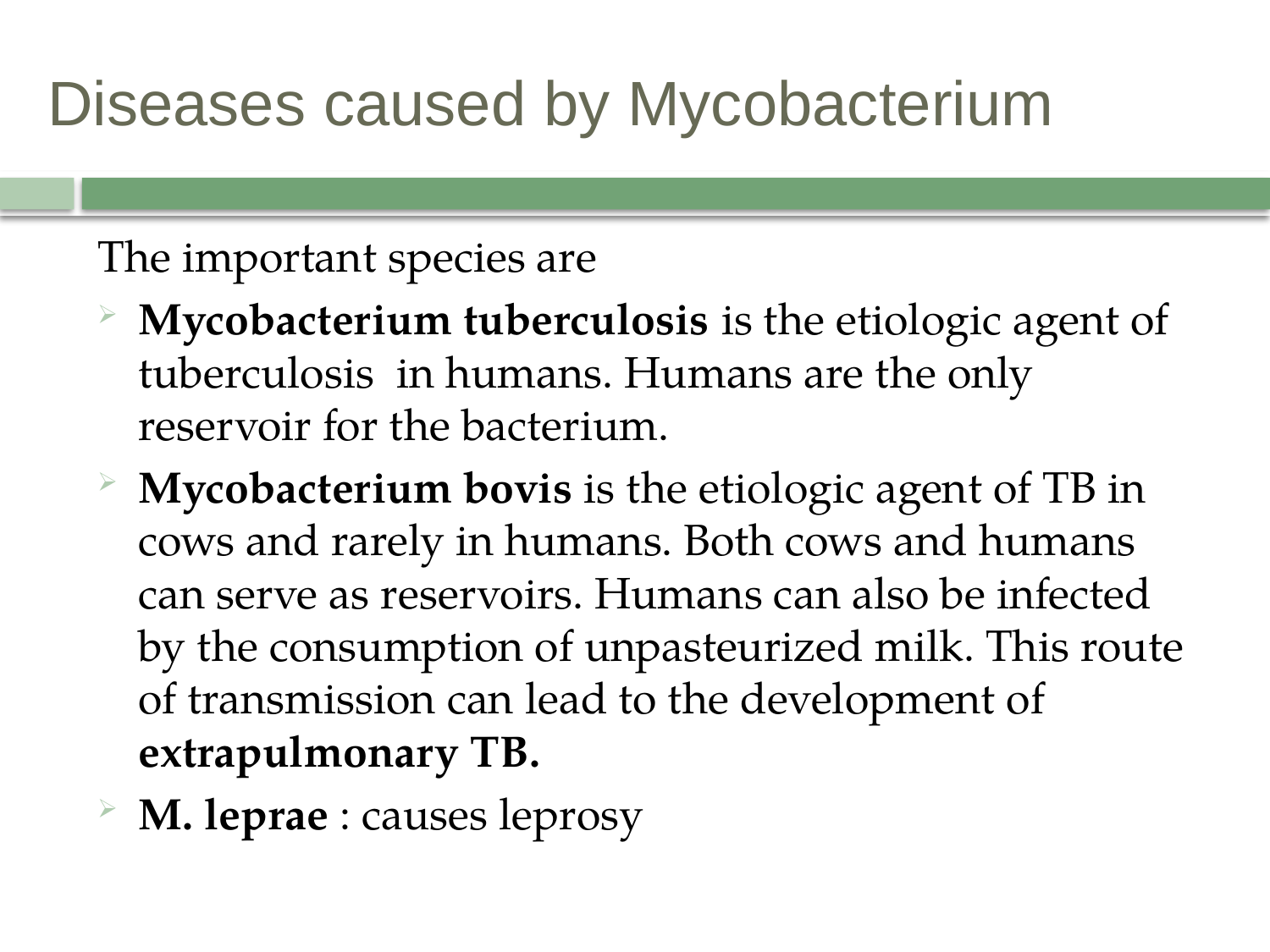

# Diseases caused by Mycobacterium
The important species are
Mycobacterium tuberculosis is the etiologic agent of tuberculosis  in humans. Humans are the only reservoir for the bacterium.
Mycobacterium bovis is the etiologic agent of TB in cows and rarely in humans. Both cows and humans can serve as reservoirs. Humans can also be infected by the consumption of unpasteurized milk. This route of transmission can lead to the development of extrapulmonary TB.
M. leprae : causes leprosy